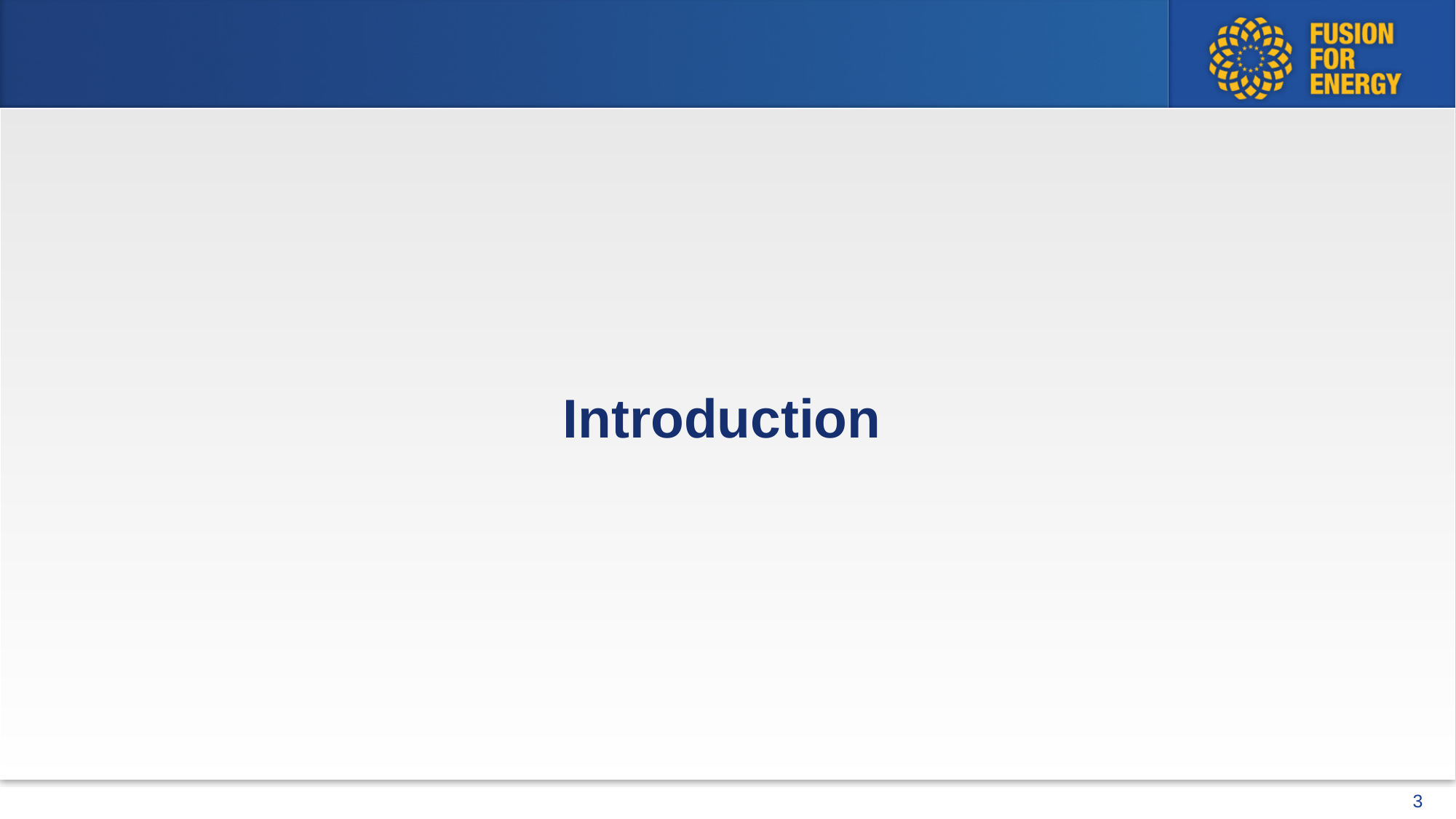

#
Introduction
3
Footer (e.g. date, name of speaker, name of presentation…)